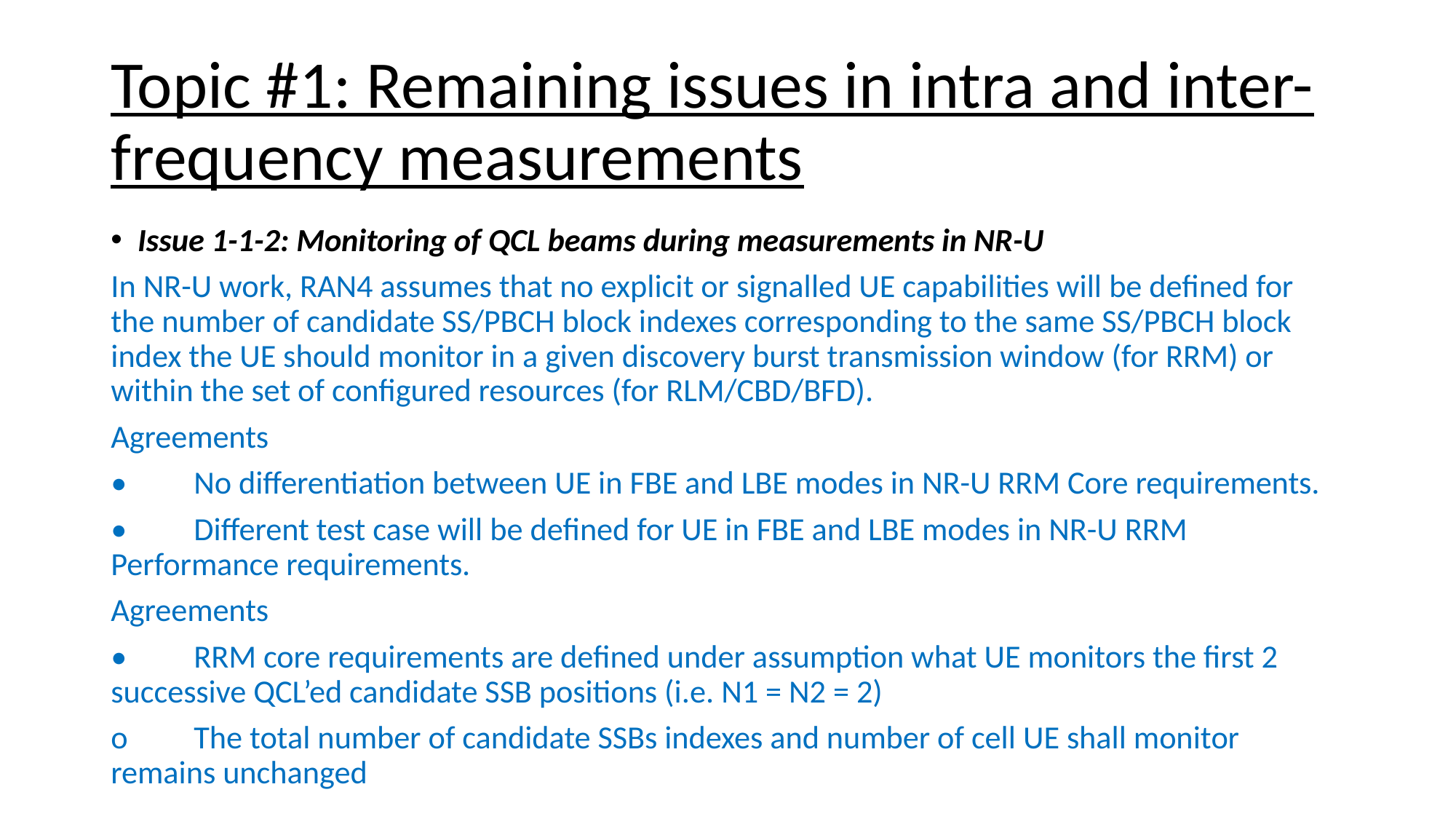

# Topic #1: Remaining issues in intra and inter-frequency measurements
Issue 1-1-2: Monitoring of QCL beams during measurements in NR-U
In NR-U work, RAN4 assumes that no explicit or signalled UE capabilities will be defined for the number of candidate SS/PBCH block indexes corresponding to the same SS/PBCH block index the UE should monitor in a given discovery burst transmission window (for RRM) or within the set of configured resources (for RLM/CBD/BFD).
Agreements
•	No differentiation between UE in FBE and LBE modes in NR-U RRM Core requirements.
•	Different test case will be defined for UE in FBE and LBE modes in NR-U RRM Performance requirements.
Agreements
•	RRM core requirements are defined under assumption what UE monitors the first 2 successive QCL’ed candidate SSB positions (i.e. N1 = N2 = 2)
o	The total number of candidate SSBs indexes and number of cell UE shall monitor remains unchanged